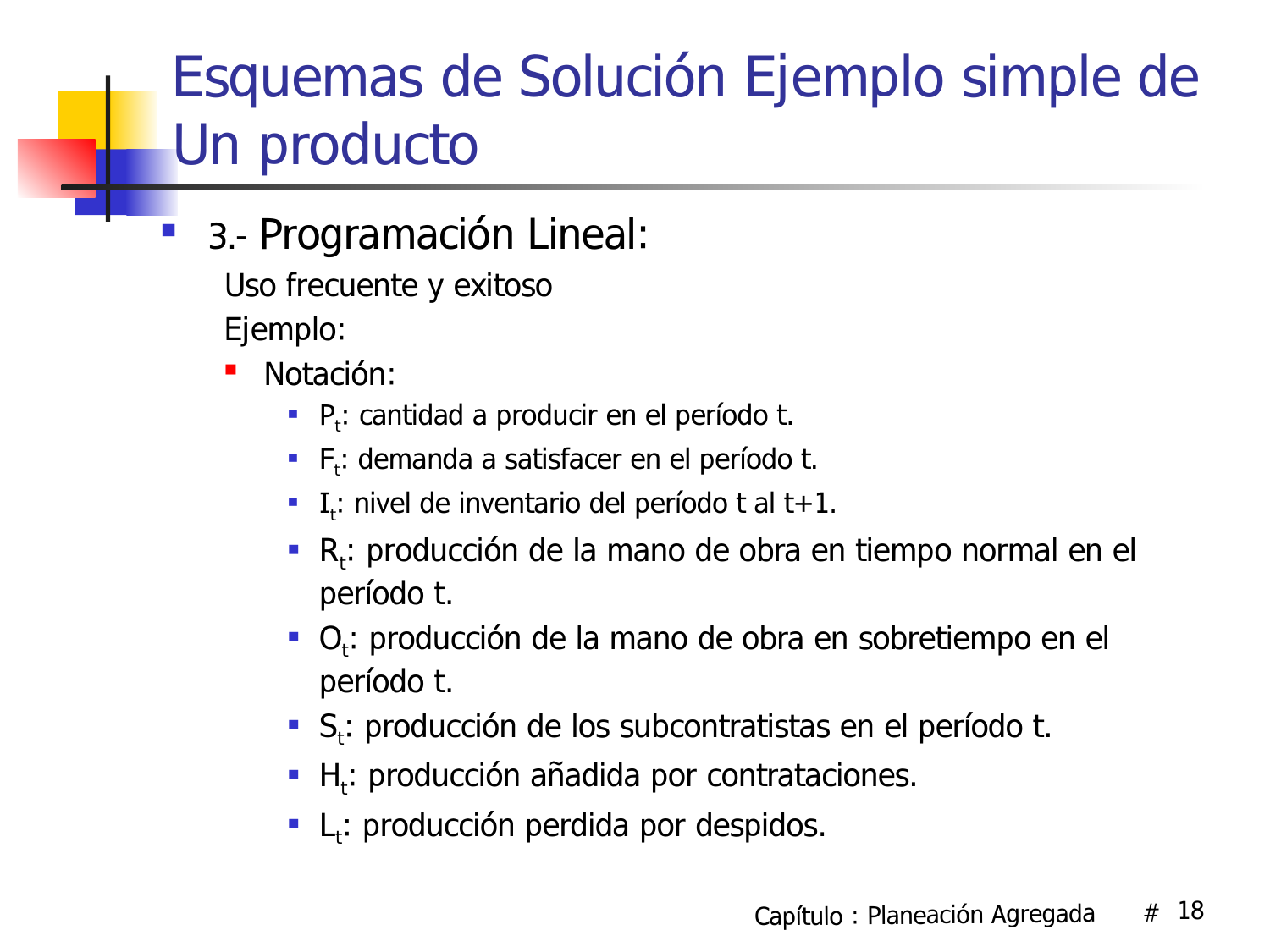

# Esquemas de Solución Ejemplo simple de Un producto
3.- Programación Lineal:
Uso frecuente y exitoso
Ejemplo:
Notación:
Pt: cantidad a producir en el período t.
Ft: demanda a satisfacer en el período t.
It: nivel de inventario del período t al t+1.
Rt: producción de la mano de obra en tiempo normal en el período t.
Ot: producción de la mano de obra en sobretiempo en el período t.
St: producción de los subcontratistas en el período t.
Ht: producción añadida por contrataciones.
Lt: producción perdida por despidos.

18
Capítulo : Planeación Agregada      #